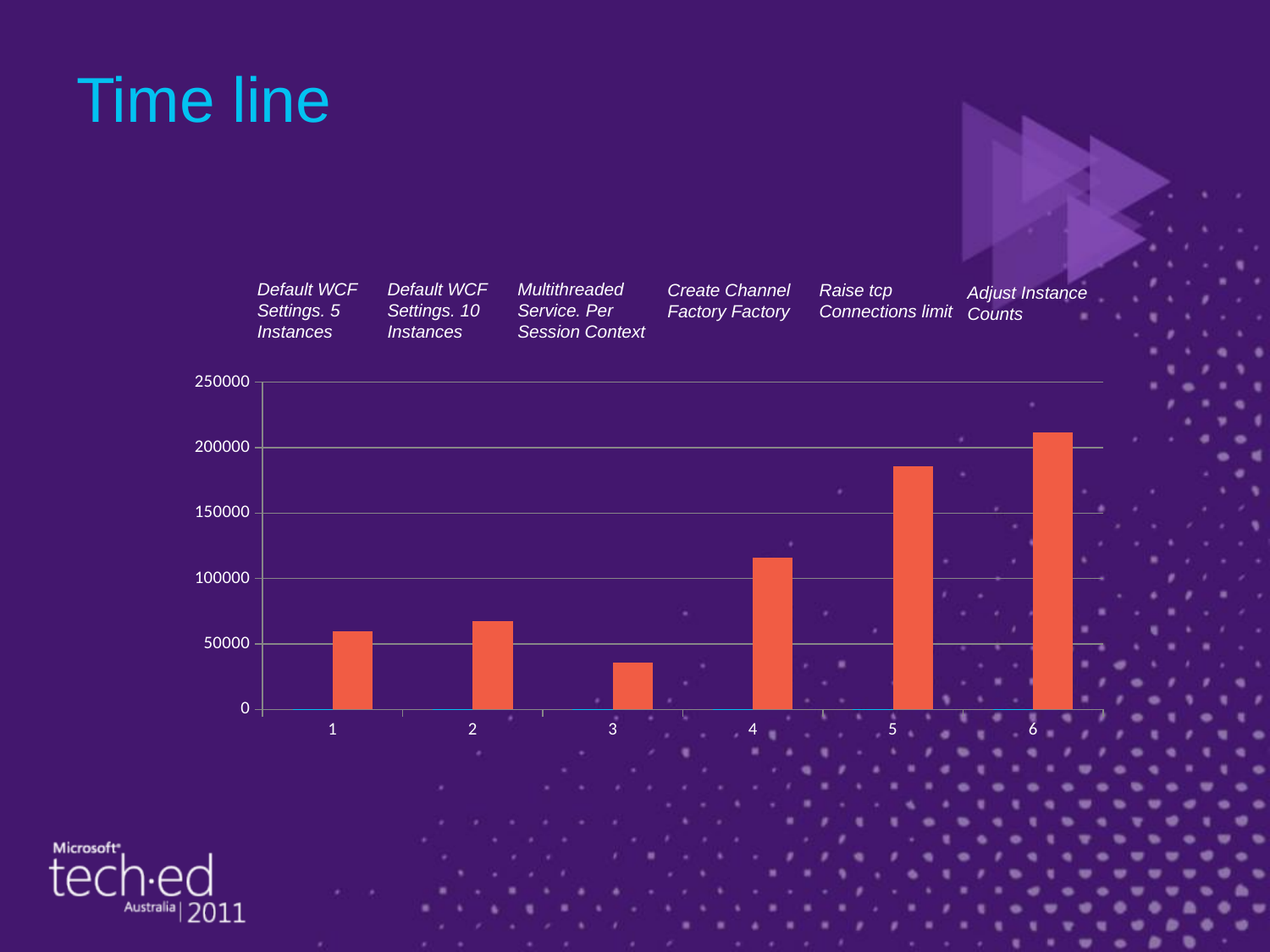

# Time line
Default WCF Settings. 5 Instances
Default WCF Settings. 10 Instances
Multithreaded Service. Per Session Context
Create Channel Factory Factory
Raise tcp Connections limit
Adjust Instance Counts

### Chart

| Category | Run | Transactions |
|---|---|---|